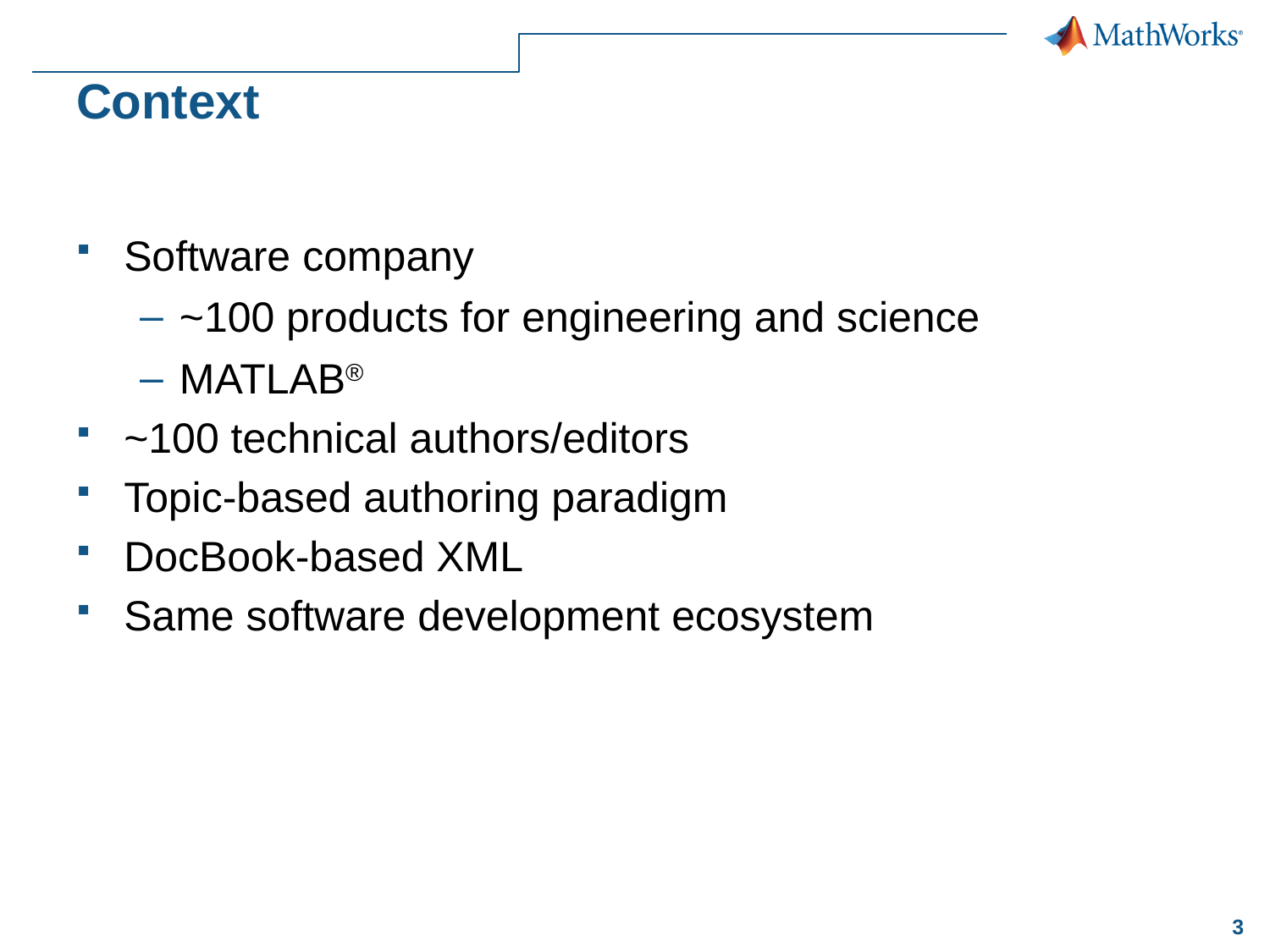

# Context
Software company
~100 products for engineering and science
MATLAB®
~100 technical authors/editors
Topic-based authoring paradigm
DocBook-based XML
Same software development ecosystem